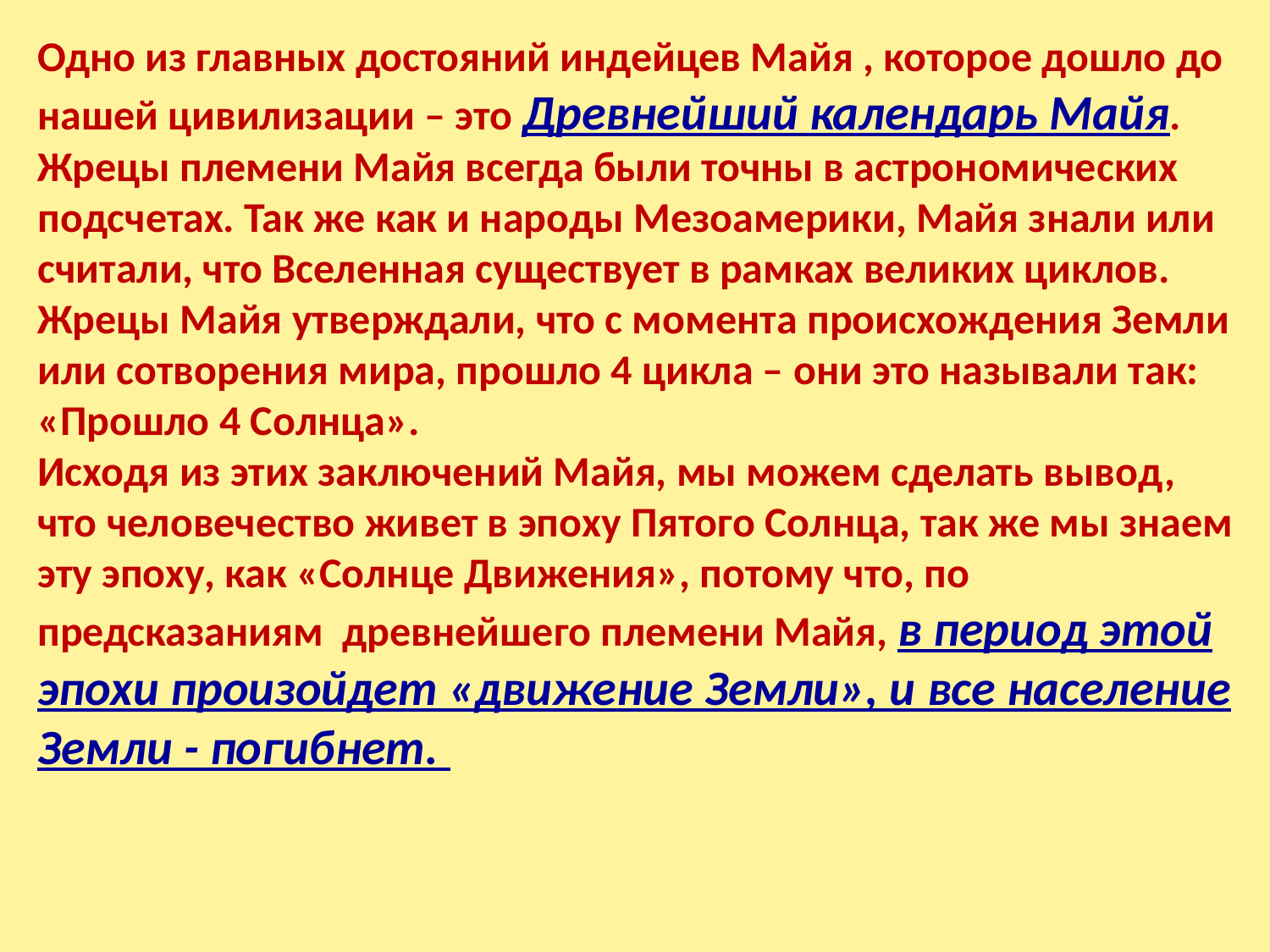

Одно из главных достояний индейцев Майя , которое дошло до нашей цивилизации – это Древнейший календарь Майя. Жрецы племени Майя всегда были точны в астрономических подсчетах. Так же как и народы Мезоамерики, Майя знали или считали, что Вселенная существует в рамках великих циклов. Жрецы Майя утверждали, что с момента происхождения Земли или сотворения мира, прошло 4 цикла – они это называли так: «Прошло 4 Солнца».
Исходя из этих заключений Майя, мы можем сделать вывод, что человечество живет в эпоху Пятого Солнца, так же мы знаем эту эпоху, как «Солнце Движения», потому что, по предсказаниям  древнейшего племени Майя, в период этой эпохи произойдет «движение Земли», и все население Земли - погибнет.